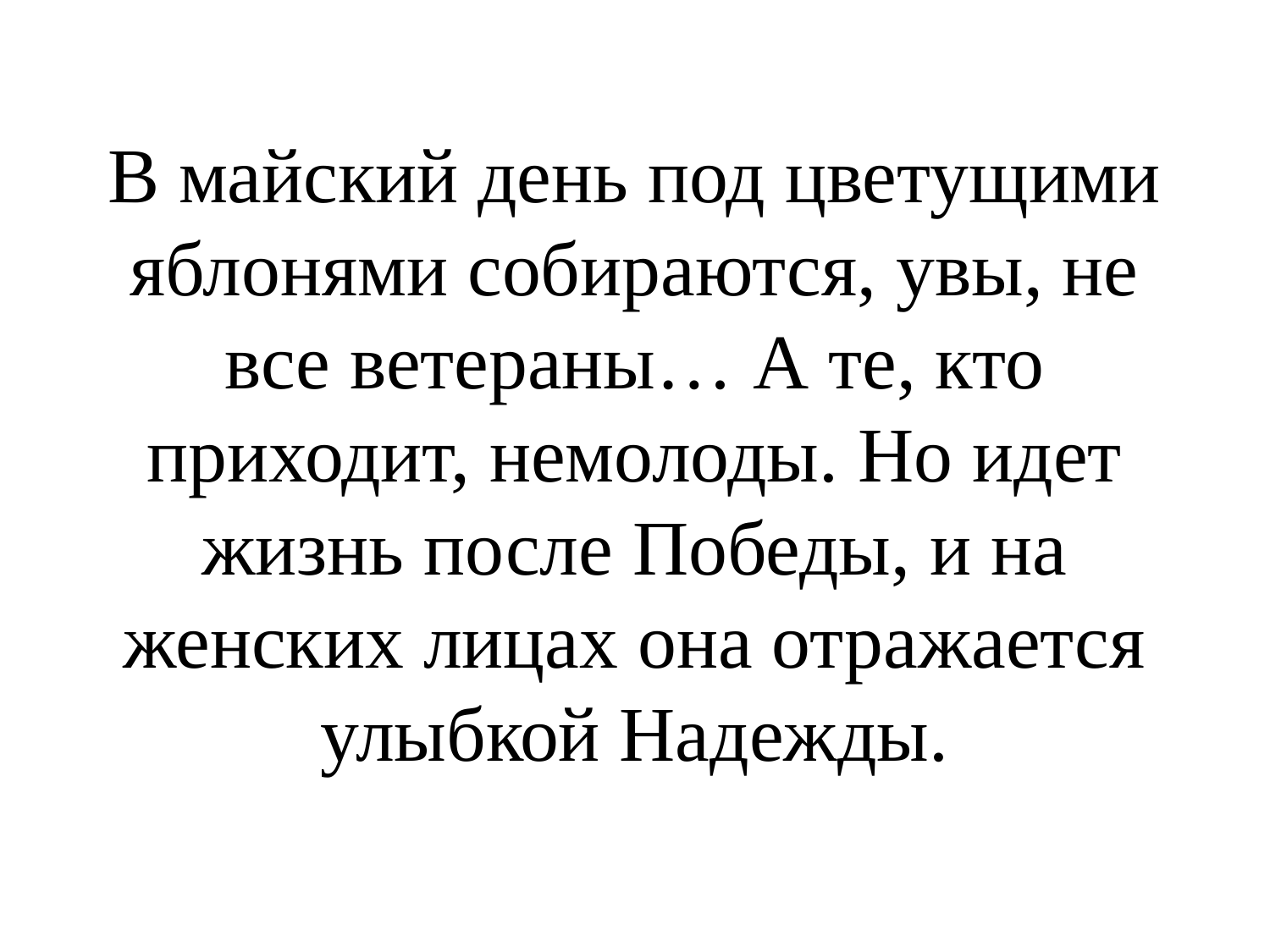

#
В майский день под цветущими яблонями собираются, увы, не все ветераны… А те, кто приходит, немолоды. Но идет жизнь после Победы, и на женских лицах она отражается улыбкой Надежды.